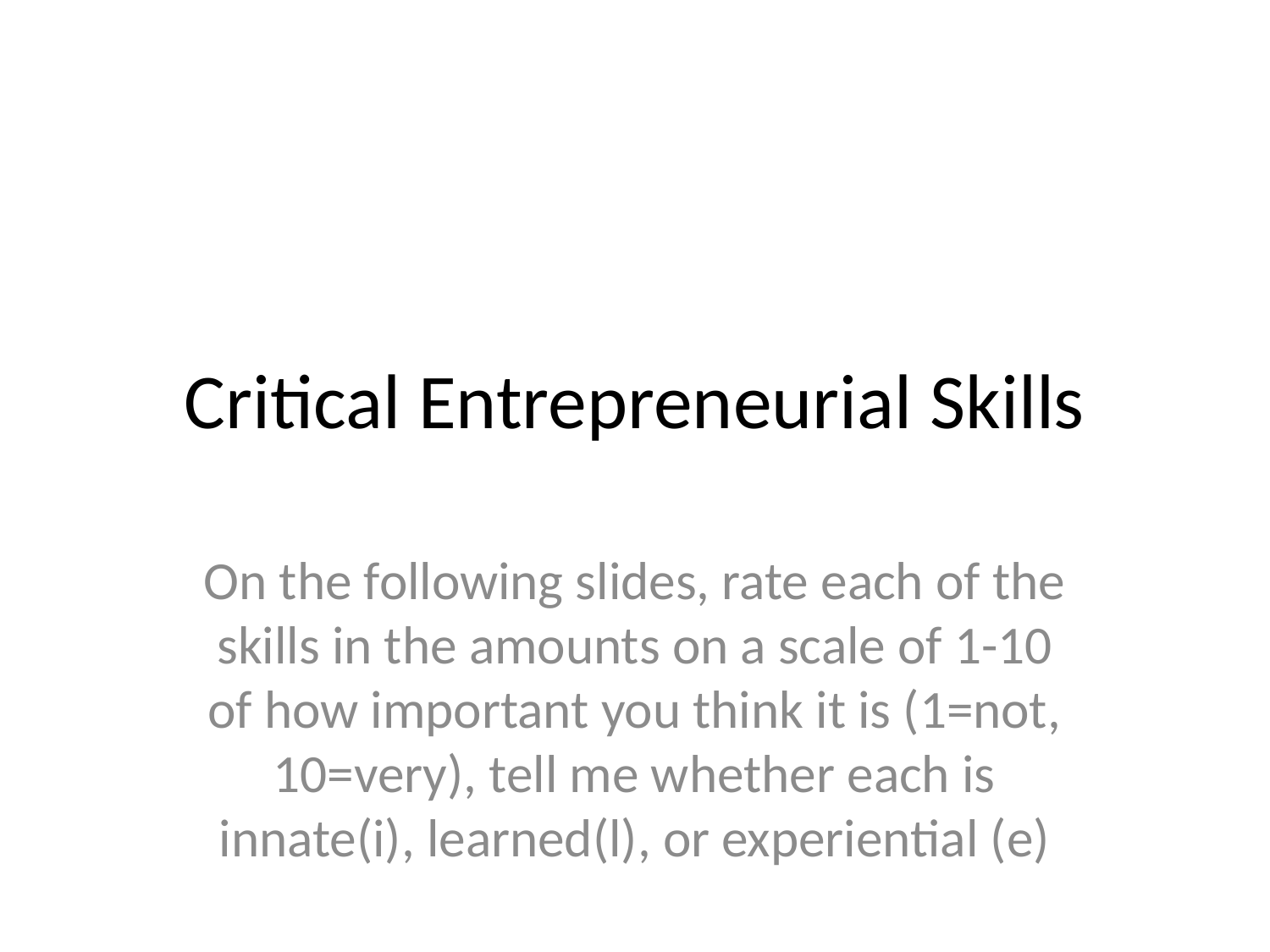

# Critical Entrepreneurial Skills
On the following slides, rate each of the skills in the amounts on a scale of 1-10 of how important you think it is (1=not, 10=very), tell me whether each is innate(i), learned(l), or experiential (e)